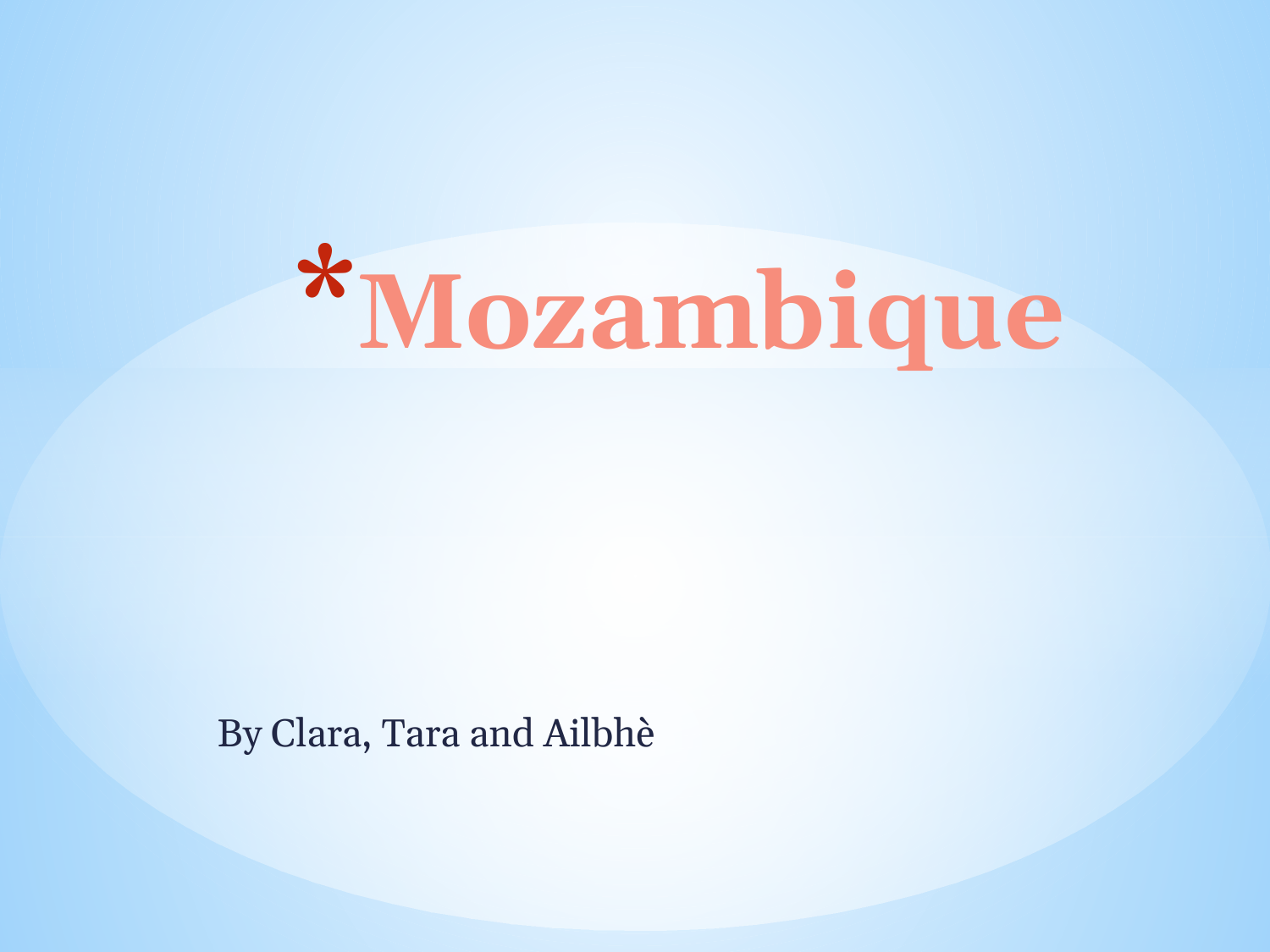

# Mozambique
By Clara, Tara and Ailbhè